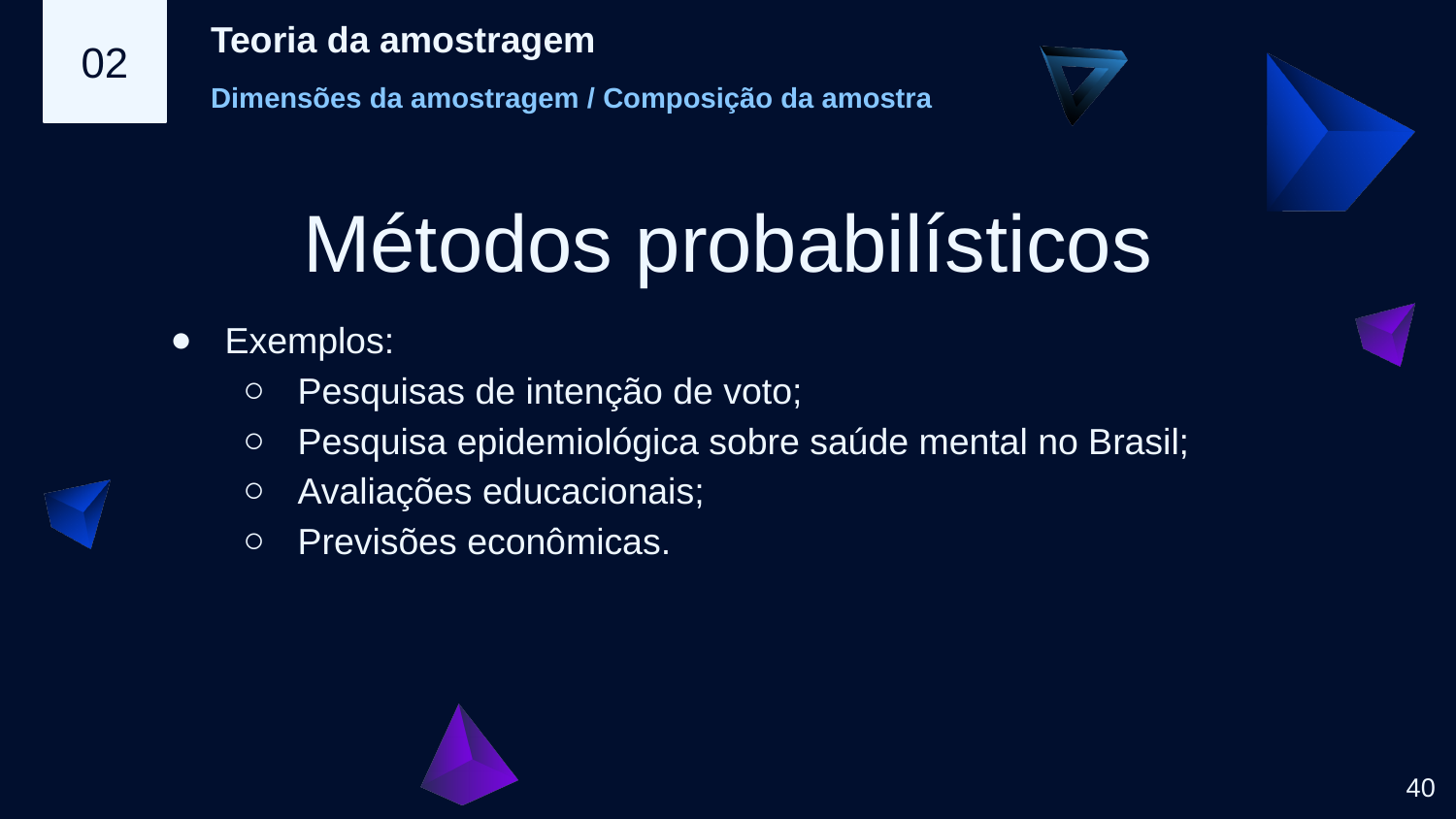

02
Teoria da amostragem
Dimensões da amostragem / Composição da amostra
# Métodos probabilísticos
Exemplos:
Pesquisas de intenção de voto;
Pesquisa epidemiológica sobre saúde mental no Brasil;
Avaliações educacionais;
Previsões econômicas.
40